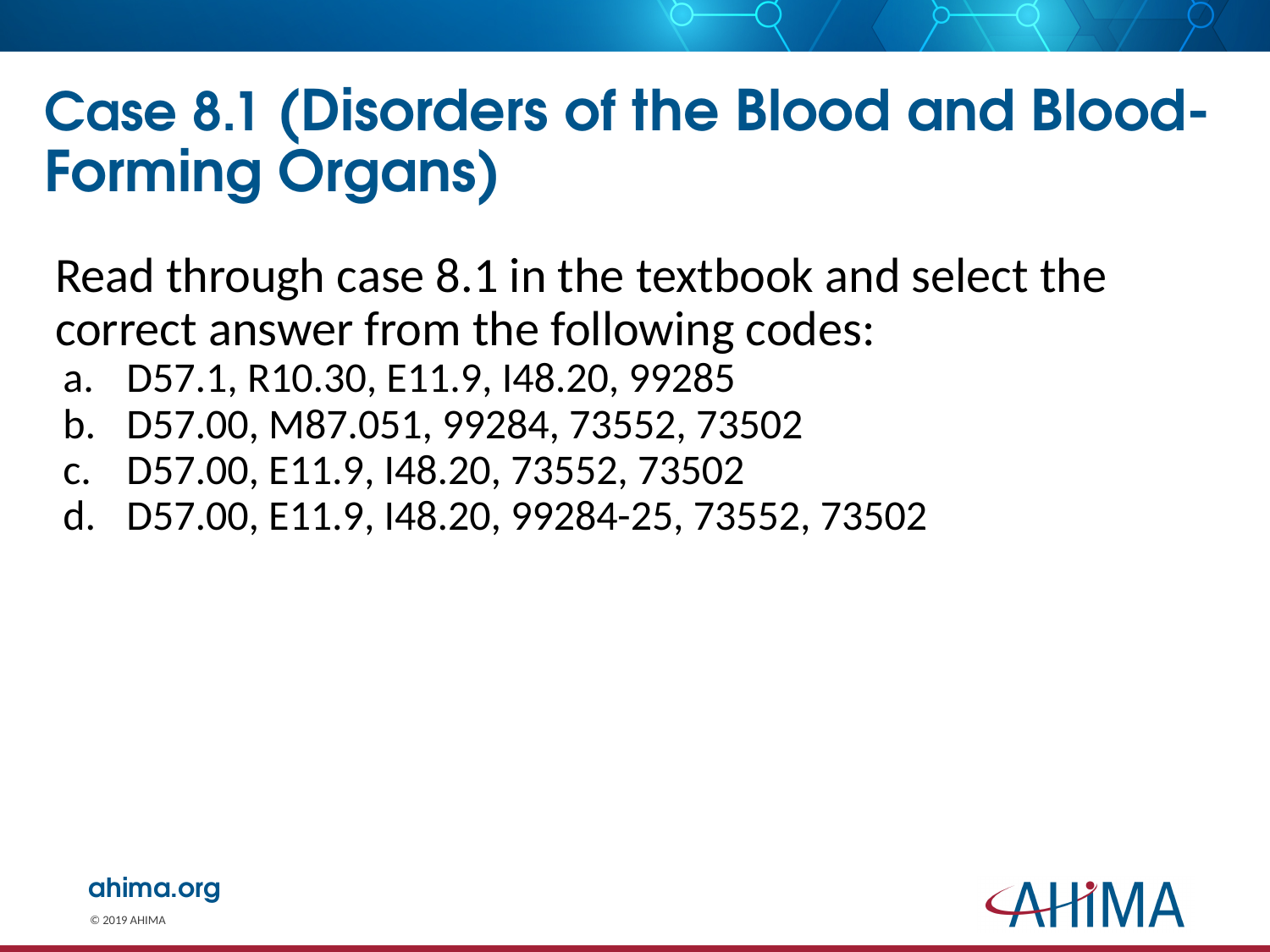

# Case 8.1 (Disorders of the Blood and Blood-Forming Organs)
Read through case 8.1 in the textbook and select the correct answer from the following codes:
D57.1, R10.30, E11.9, I48.20, 99285
D57.00, M87.051, 99284, 73552, 73502
D57.00, E11.9, I48.20, 73552, 73502
D57.00, E11.9, I48.20, 99284-25, 73552, 73502